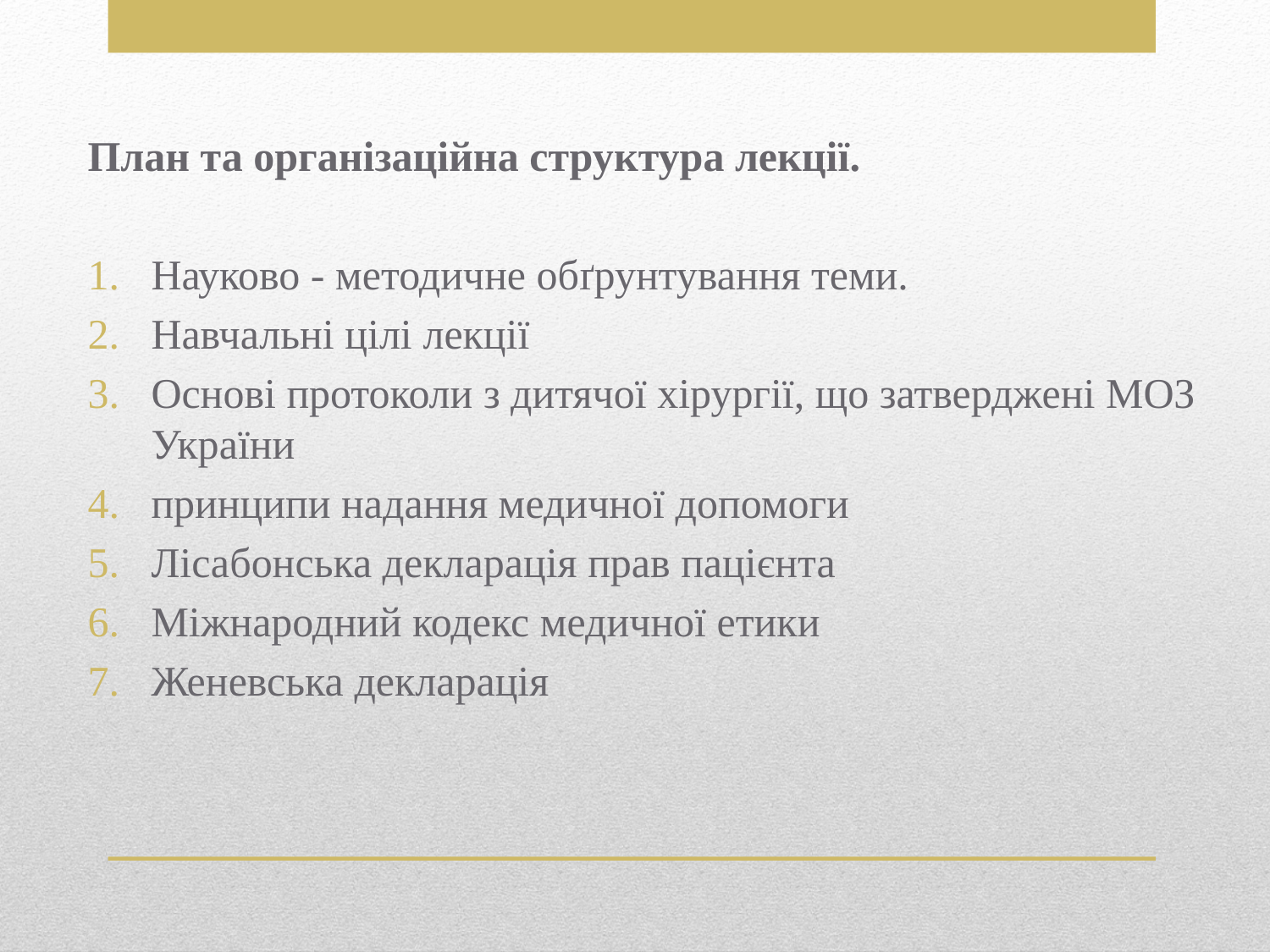

План та організаційна структура лекції.

Науково - методичне обґрунтування теми.
Навчальні цілі лекції
Основі протоколи з дитячої хірургії, що затверджені МОЗ України
принципи надання медичної допомоги
Лісабонська декларація прав пацієнта
Міжнародний кодекс медичної етики
Женевська декларація